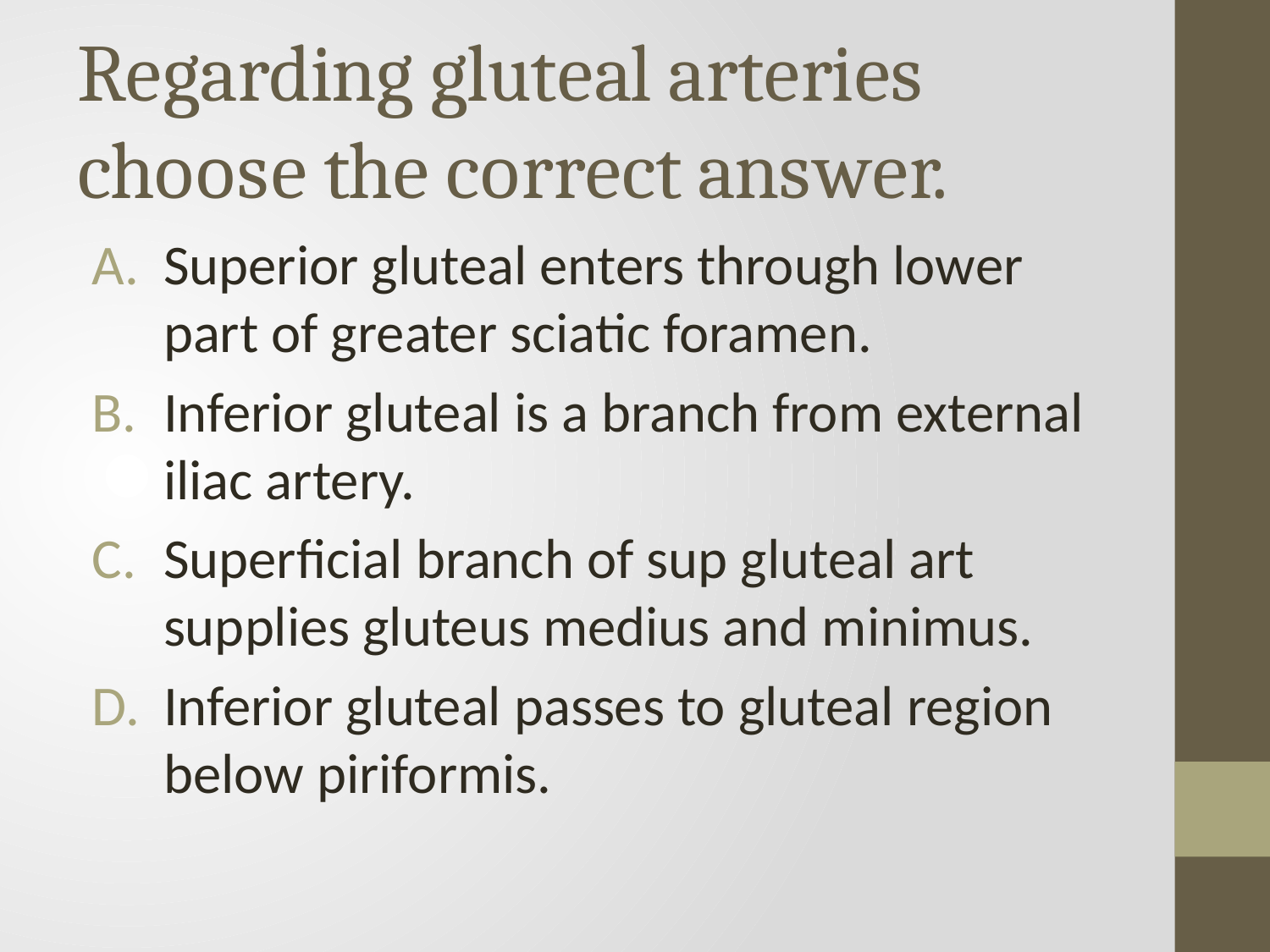

# Regarding gluteal arteries choose the correct answer.
Superior gluteal enters through lower part of greater sciatic foramen.
Inferior gluteal is a branch from external iliac artery.
Superficial branch of sup gluteal art supplies gluteus medius and minimus.
Inferior gluteal passes to gluteal region below piriformis.